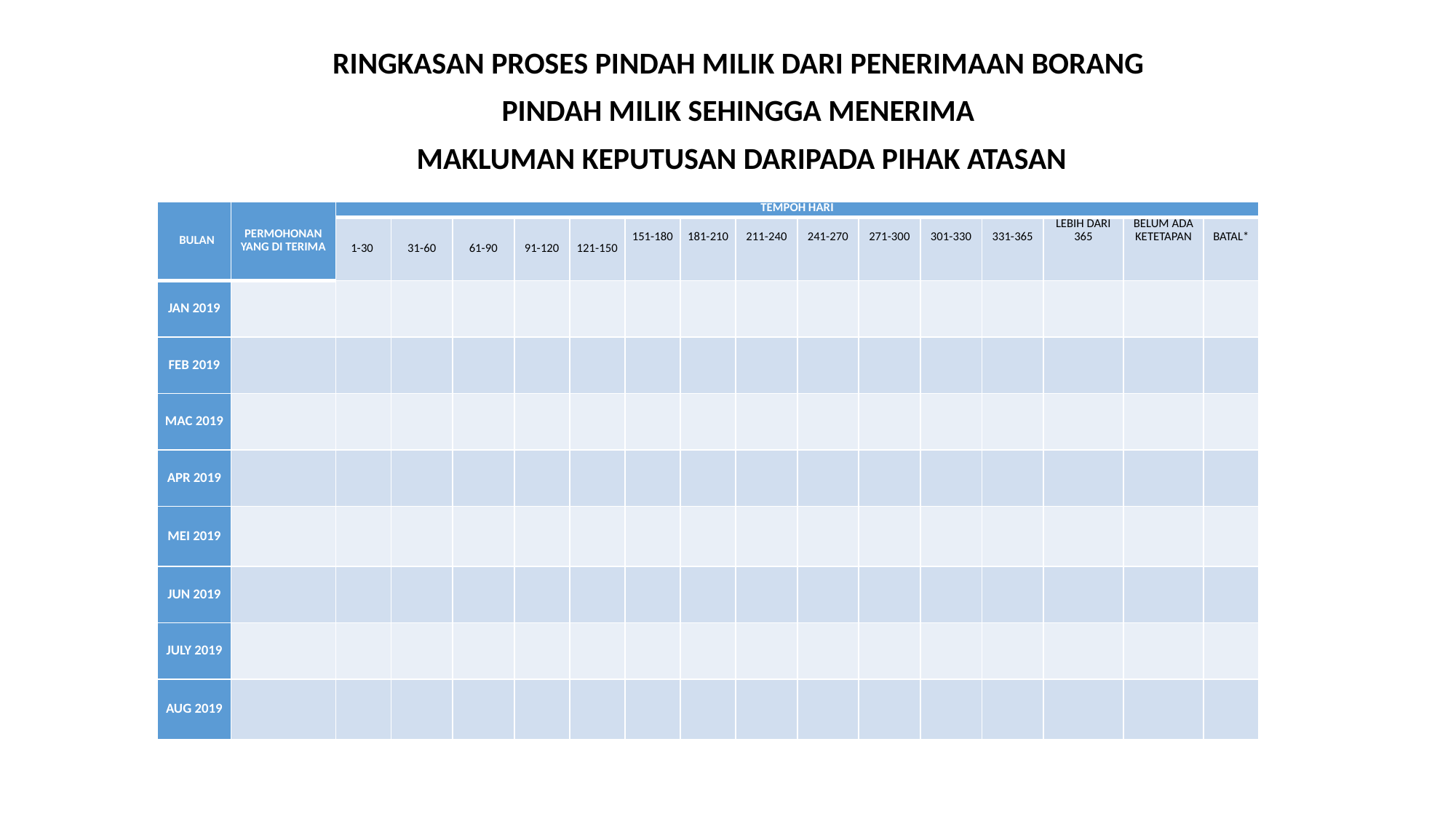

RINGKASAN PROSES PINDAH MILIK DARI PENERIMAAN BORANG
PINDAH MILIK SEHINGGA MENERIMA
MAKLUMAN KEPUTUSAN DARIPADA PIHAK ATASAN
| BULAN | PERMOHONAN YANG DI TERIMA | TEMPOH HARI |  |  |  |  |  |  |  |  |  |  |  |  |  |  |
| --- | --- | --- | --- | --- | --- | --- | --- | --- | --- | --- | --- | --- | --- | --- | --- | --- |
|  |  | 1-30 | 31-60 | 61-90 | 91-120 | 121-150 | 151-180 | 181-210 | 211-240 | 241-270 | 271-300 | 301-330 | 331-365 | LEBIH DARI 365 | BELUM ADA KETETAPAN | BATAL\* |
| JAN 2019 |  |  |  |  |  |  |  |  |  |  |  |  |  |  |  |  |
| FEB 2019 |  |  |  |  |  |  |  |  |  |  |  |  |  |  |  |  |
| MAC 2019 |  |  |  |  |  |  |  |  |  |  |  |  |  |  |  |  |
| APR 2019 |  |  |  |  |  |  |  |  |  |  |  |  |  |  |  |  |
| MEI 2019 |  |  |  |  |  |  |  |  |  |  |  |  |  |  |  |  |
| JUN 2019 |  |  |  |  |  |  |  |  |  |  |  |  |  |  |  |  |
| JULY 2019 |  |  |  |  |  |  |  |  |  |  |  |  |  |  |  |  |
| AUG 2019 |  |  |  |  |  |  |  |  |  |  |  |  |  |  |  |  |